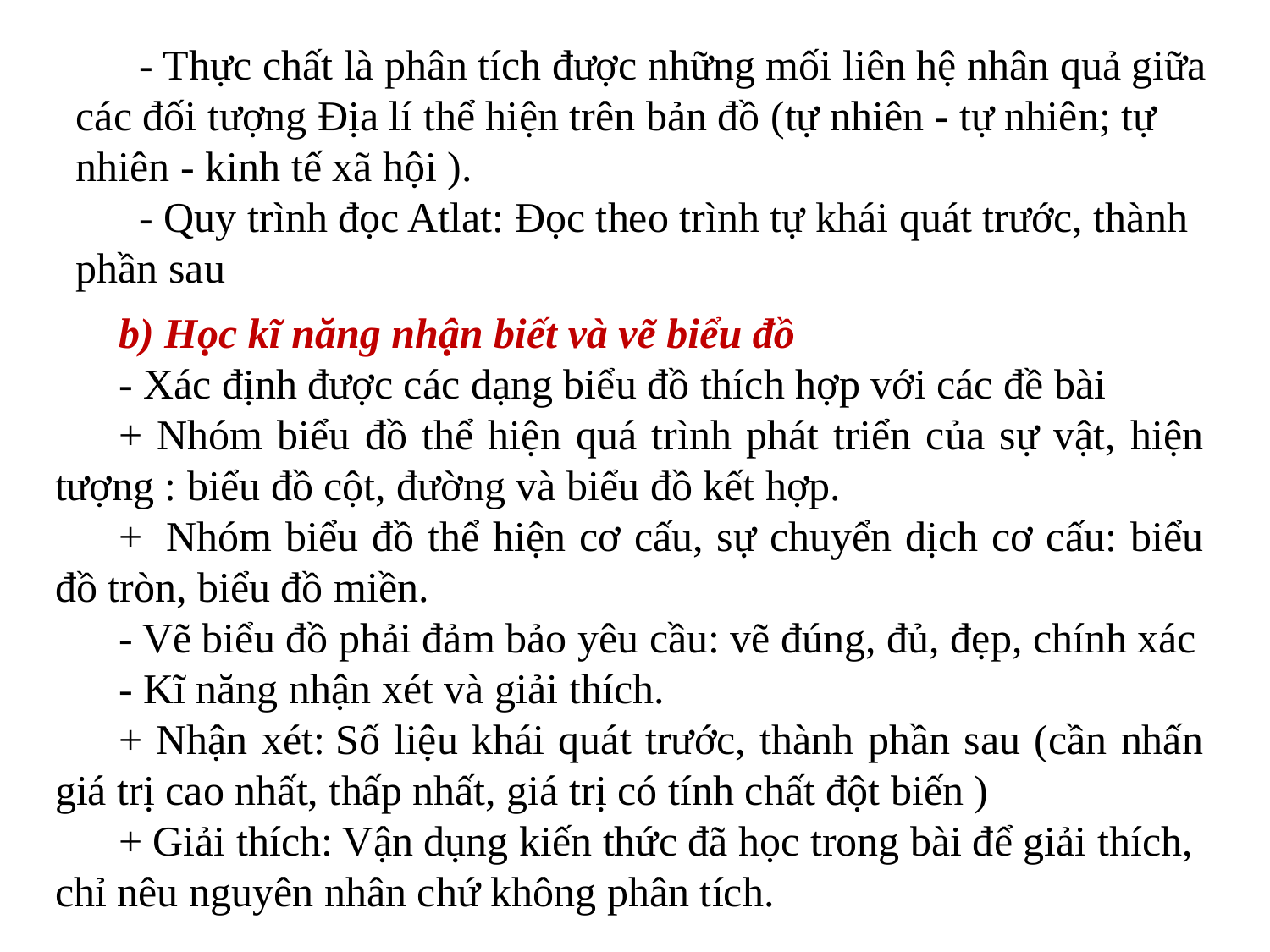

- Thực chất là phân tích được những mối liên hệ nhân quả giữa các đối tượng Địa lí thể hiện trên bản đồ (tự nhiên - tự nhiên; tự nhiên - kinh tế xã hội ).
- Quy trình đọc Atlat: Đọc theo trình tự khái quát trước, thành phần sau
b) Học kĩ năng nhận biết và vẽ biểu đồ
- Xác định được các dạng biểu đồ thích hợp với các đề bài
+ Nhóm biểu đồ thể hiện quá trình phát triển của sự vật, hiện tượng : biểu đồ cột, đường và biểu đồ kết hợp.
+  Nhóm biểu đồ thể hiện cơ cấu, sự chuyển dịch cơ cấu: biểu đồ tròn, biểu đồ miền.
- Vẽ biểu đồ phải đảm bảo yêu cầu: vẽ đúng, đủ, đẹp, chính xác
- Kĩ năng nhận xét và giải thích.
+ Nhận xét: Số liệu khái quát trước, thành phần sau (cần nhấn giá trị cao nhất, thấp nhất, giá trị có tính chất đột biến )
+ Giải thích: Vận dụng kiến thức đã học trong bài để giải thích, chỉ nêu nguyên nhân chứ không phân tích.